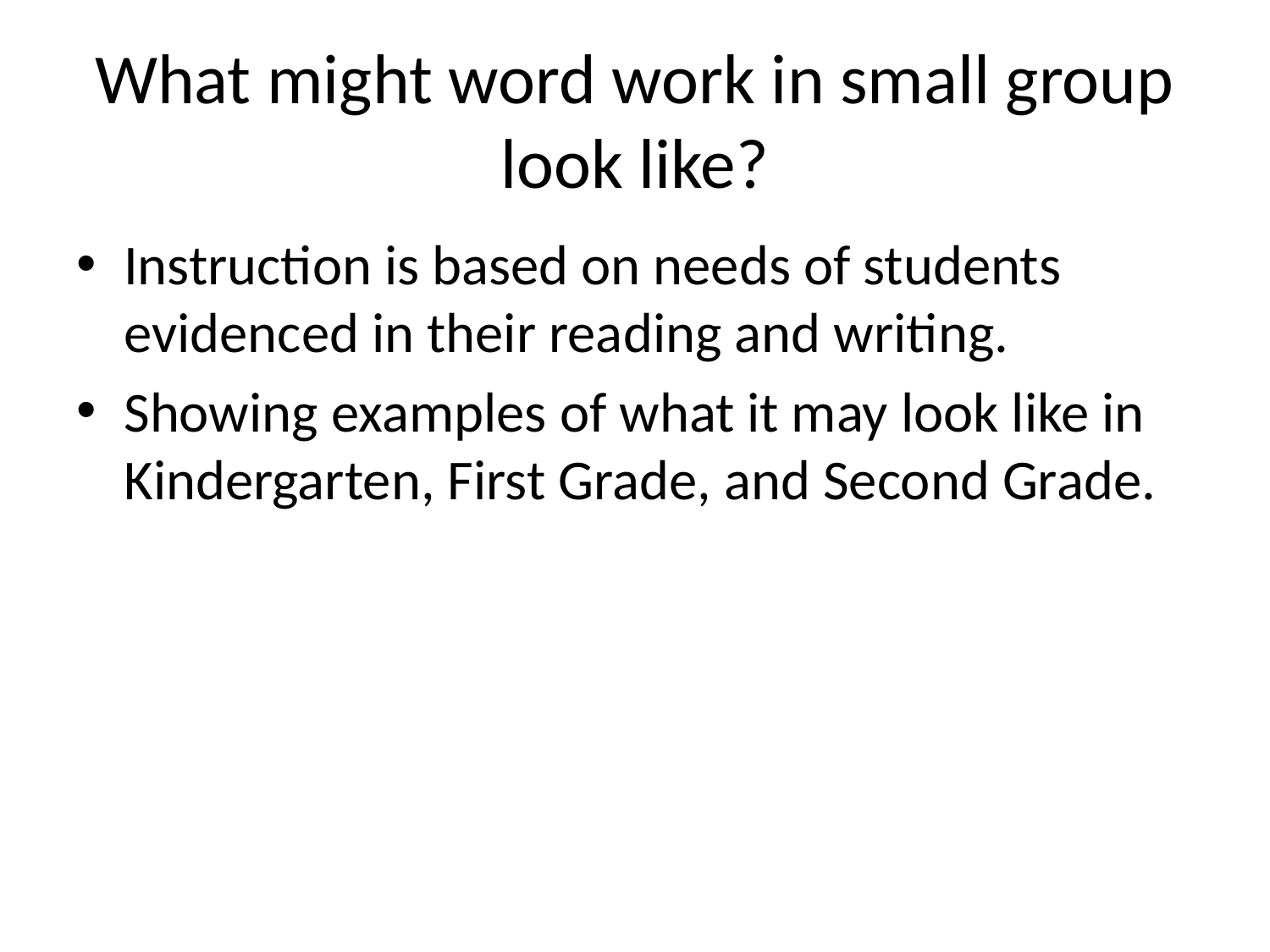

# What might word work in small group look like?
Instruction is based on needs of students evidenced in their reading and writing.
Showing examples of what it may look like in Kindergarten, First Grade, and Second Grade.